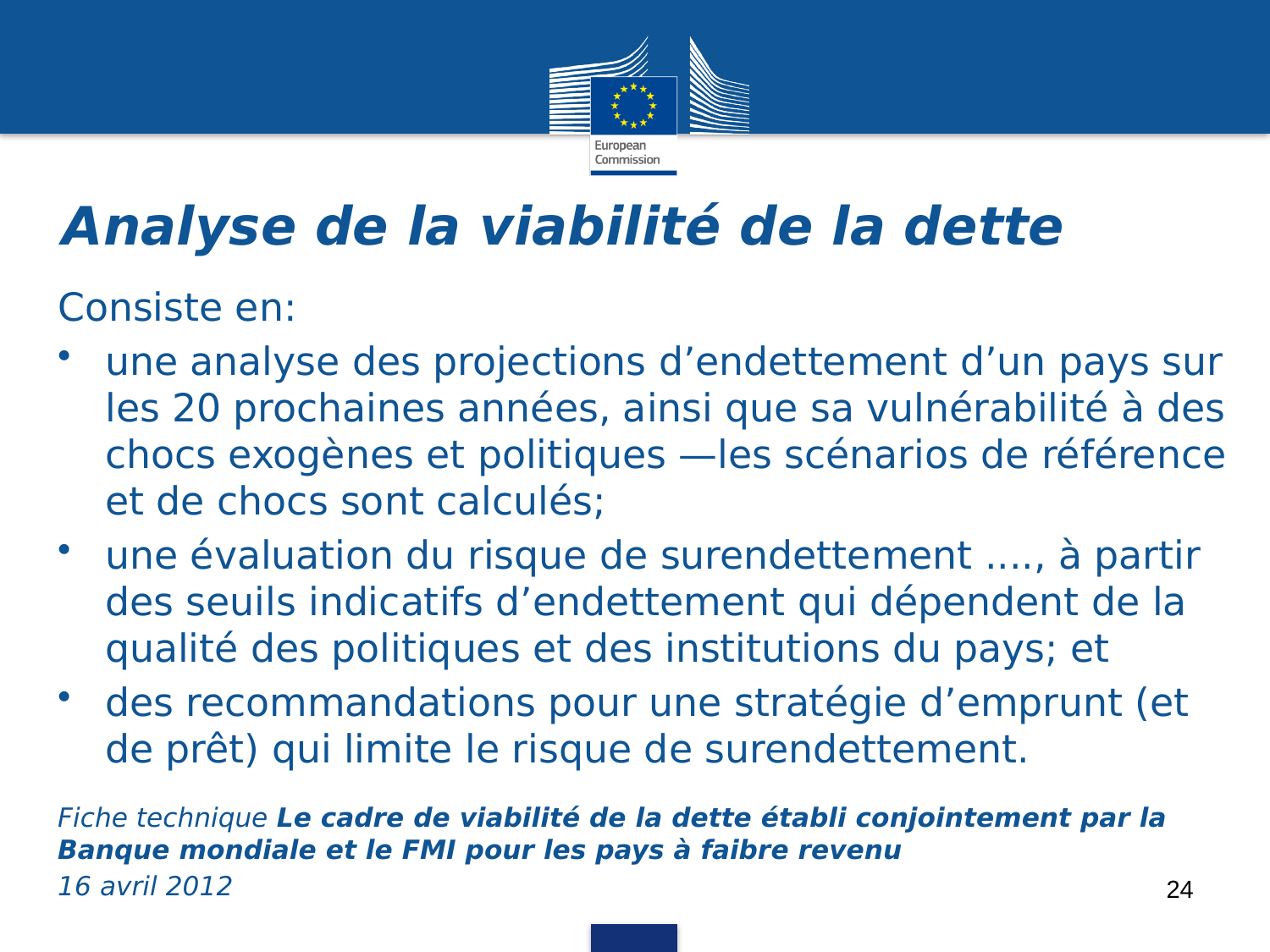

# Analyse de la viabilité de la dette
Consiste en:
une analyse des projections d’endettement d’un pays sur les 20 prochaines années, ainsi que sa vulnérabilité à des chocs exogènes et politiques —les scénarios de référence et de chocs sont calculés;
une évaluation du risque de surendettement ...., à partir des seuils indicatifs d’endettement qui dépendent de la qualité des politiques et des institutions du pays; et
des recommandations pour une stratégie d’emprunt (et de prêt) qui limite le risque de surendettement.

Fiche technique Le cadre de viabilité de la dette établi conjointement par la Banque mondiale et le FMI pour les pays à faibre revenu
16 avril 2012

24